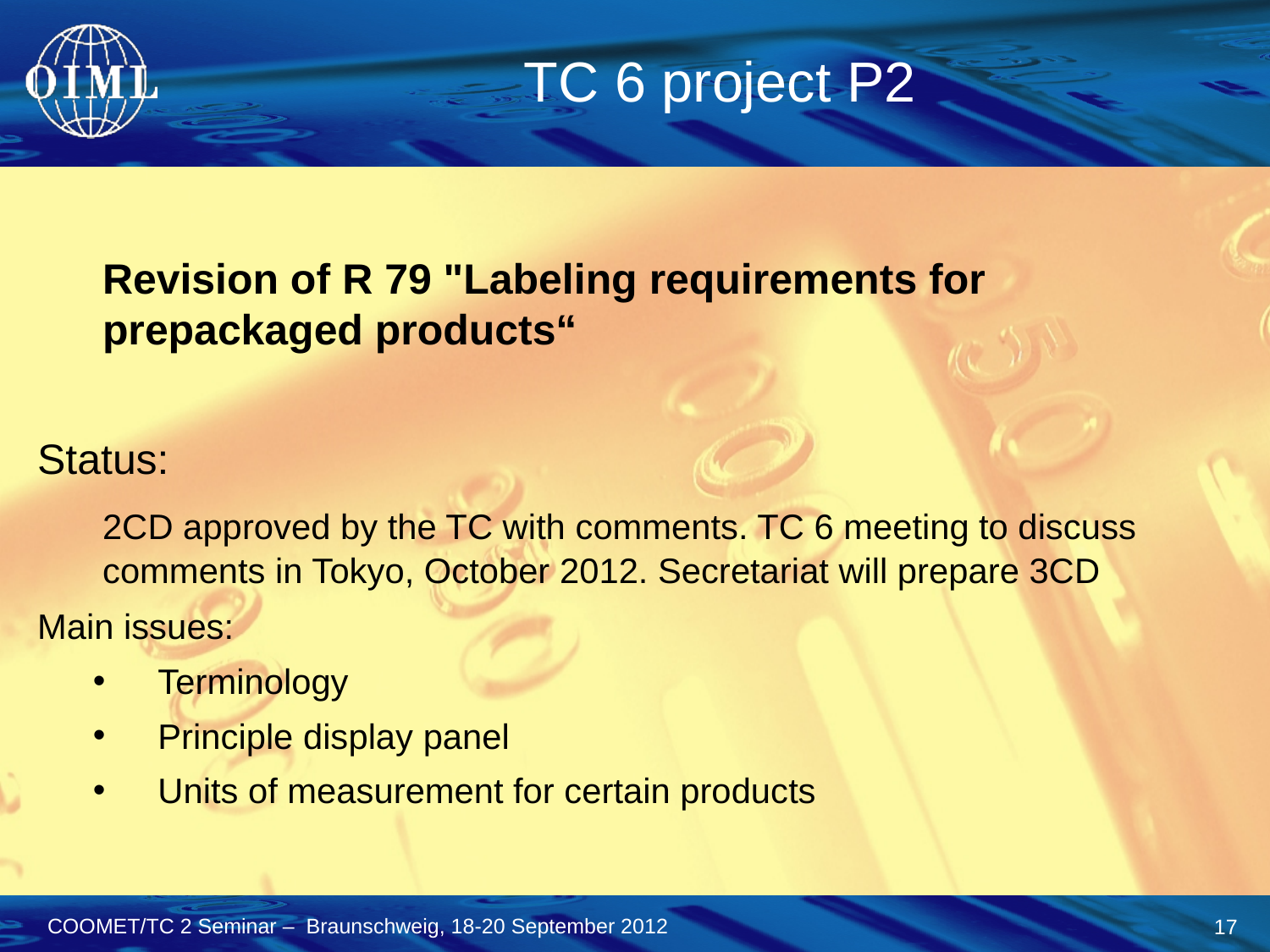

TC 6 project P2
	Revision of R 79 "Labeling requirements for prepackaged products“

Status:
	2CD approved by the TC with comments. TC 6 meeting to discuss comments in Tokyo, October 2012. Secretariat will prepare 3CD
Main issues:
Terminology
Principle display panel
Units of measurement for certain products
17
COOMET/TC 2 Seminar –  Braunschweig, 18-20 September 2012